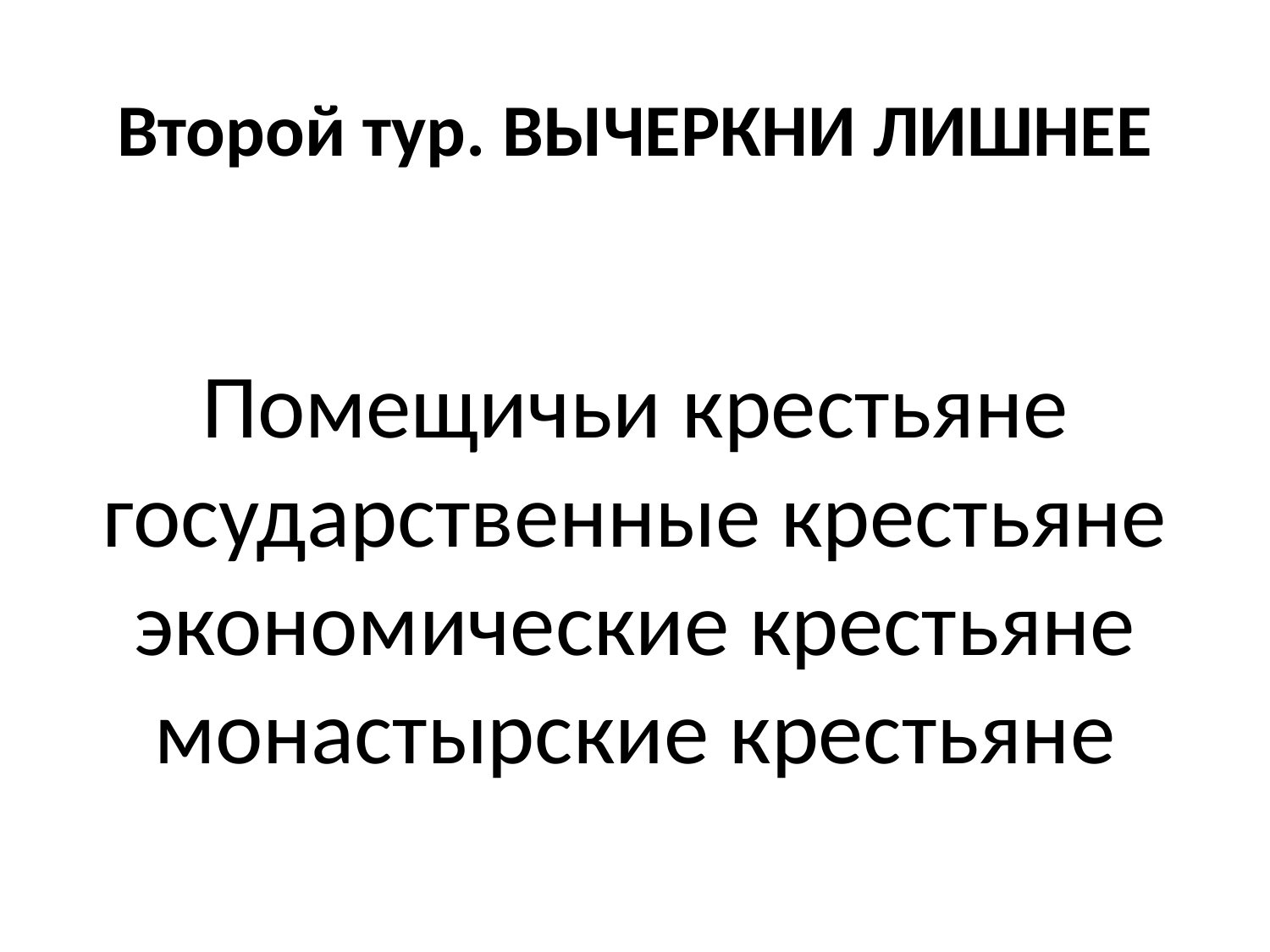

# Второй тур. ВЫЧЕРКНИ ЛИШНЕЕ Помещичьи крестьяне государственные крестьяне экономические крестьяне монастырские крестьяне